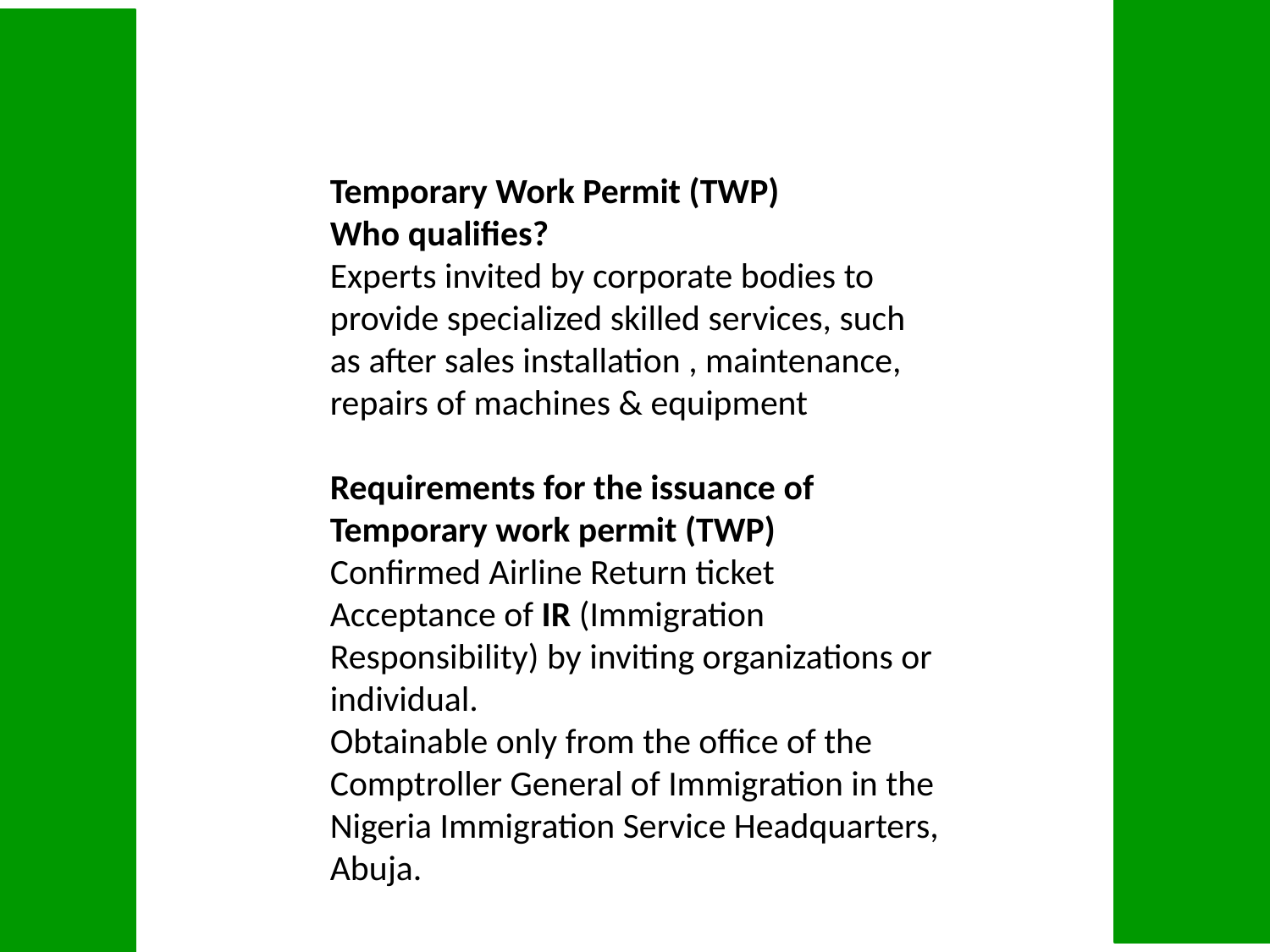

Temporary Work Permit (TWP)
Who qualifies?
Experts invited by corporate bodies to provide specialized skilled services, such as after sales installation , maintenance, repairs of machines & equipment

Requirements for the issuance of Temporary work permit (TWP)
Confirmed Airline Return ticket
Acceptance of IR (Immigration Responsibility) by inviting organizations or individual.
Obtainable only from the office of the Comptroller General of Immigration in the Nigeria Immigration Service Headquarters, Abuja.